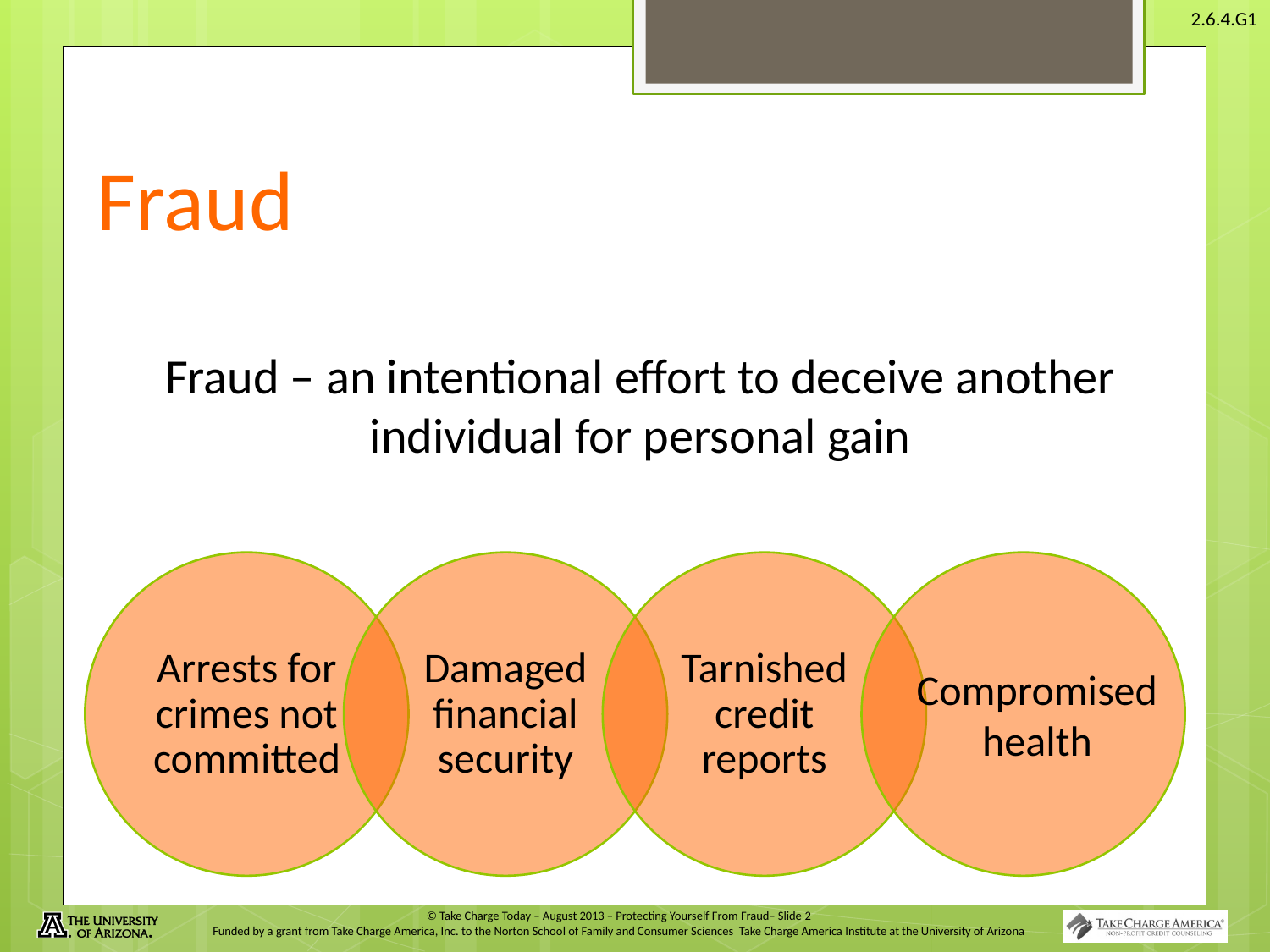

# Fraud

Fraud – an intentional effort to deceive another individual for personal gain
Arrests for crimes not committed
Damaged financial security
Tarnished credit reports

Compromised health